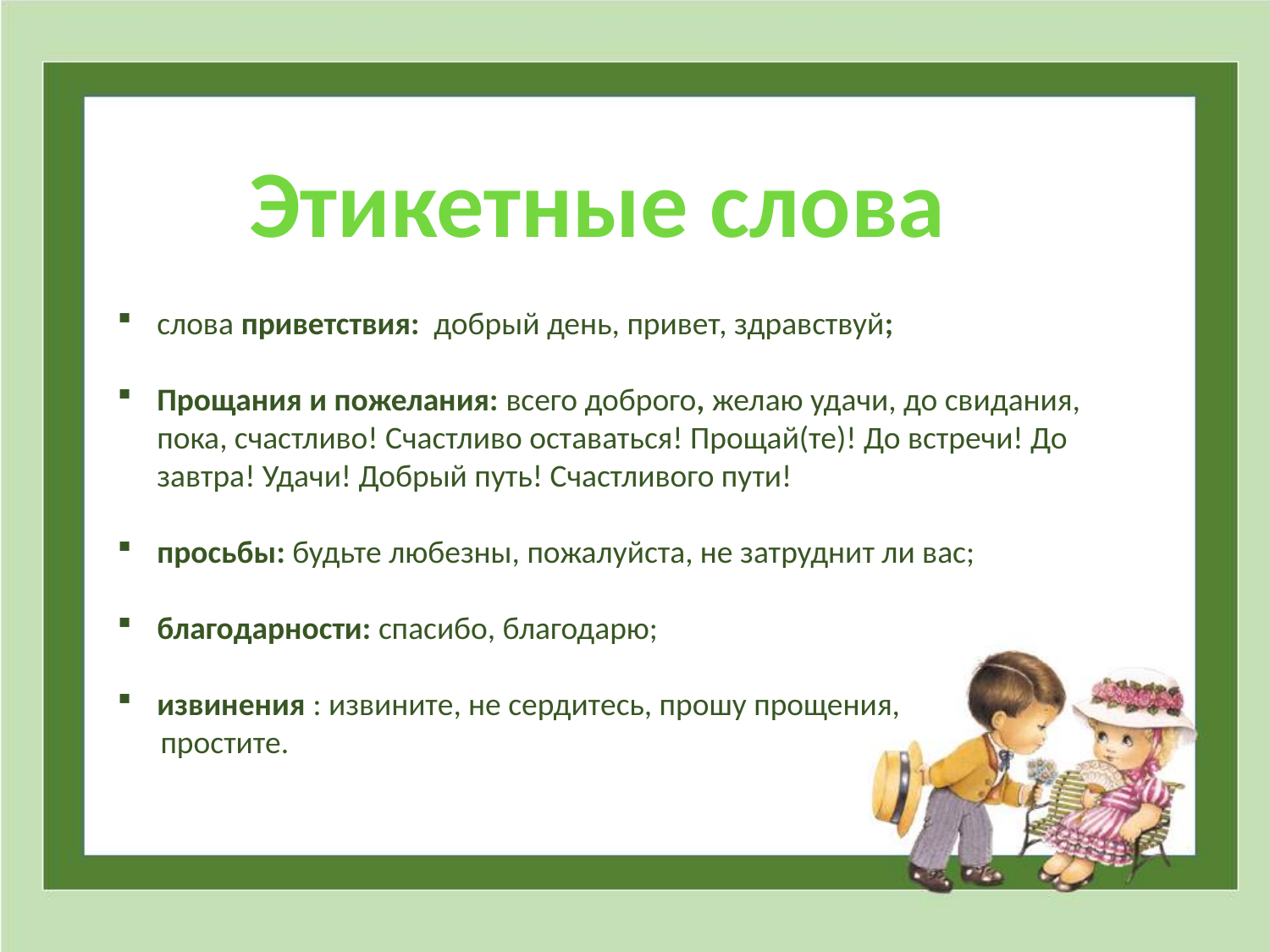

Этикетные слова
слова приветствия:  добрый день, привет, здравствуй;

Прощания и пожелания: всего доброго, желаю удачи, до свидания, пока, счастливо! Счастливо оставаться! Прощай(те)! До встречи! До завтра! Удачи! Добрый путь! Счастливого пути!

просьбы: будьте любезны, пожалуйста, не затруднит ли вас;

благодарности: спасибо, благодарю;

извинения : извините, не сердитесь, прошу прощения,
      простите.